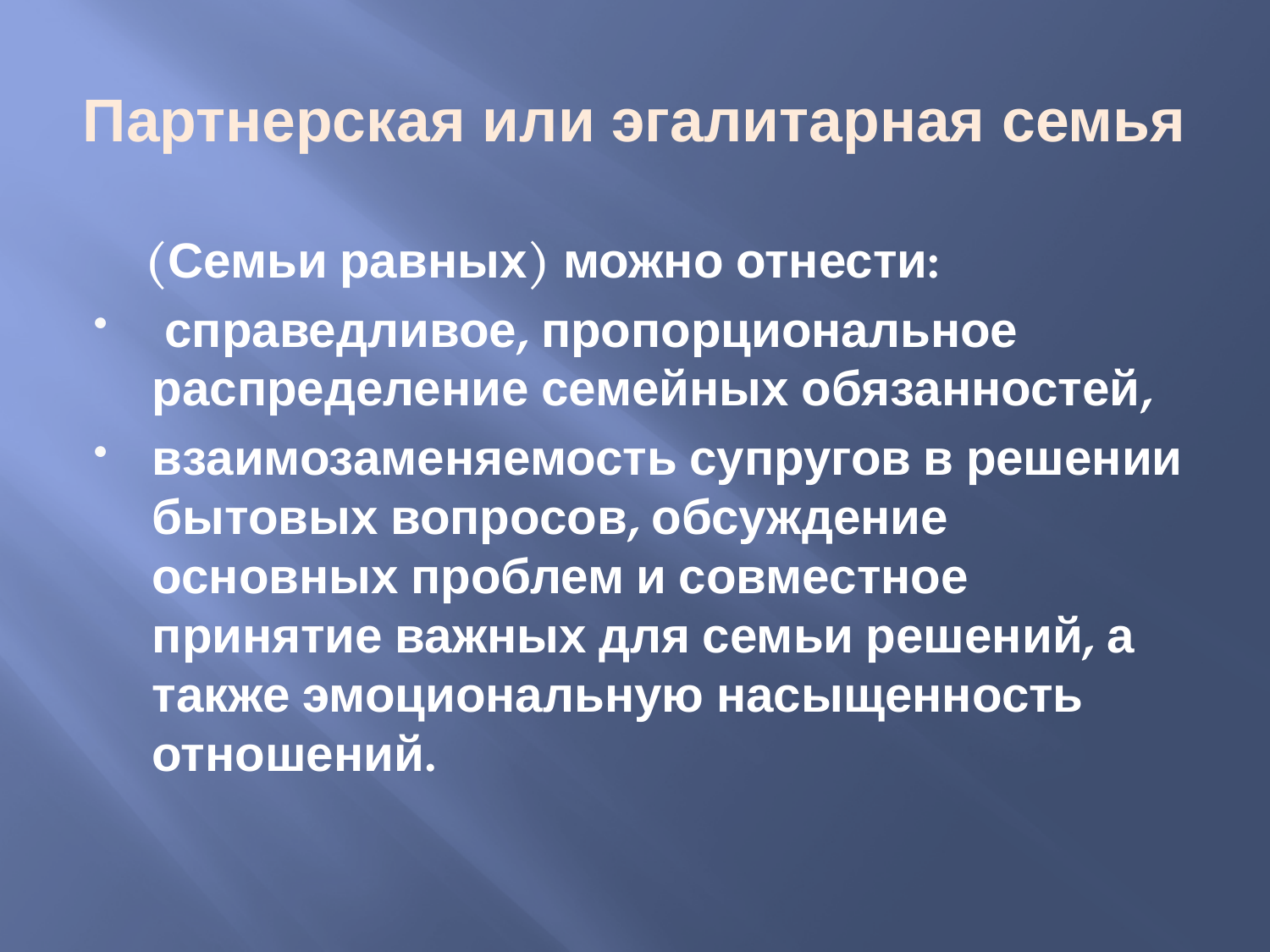

# Партнерская или эгалитарная семья
    (Семьи равных) можно отнести:
 справедливое, пропорциональное распределение семейных обязанностей,
взаимозаменяемость супругов в решении бытовых вопросов, обсуждение основных проблем и совместное принятие важных для семьи решений, а также эмоциональную насыщенность отношений.